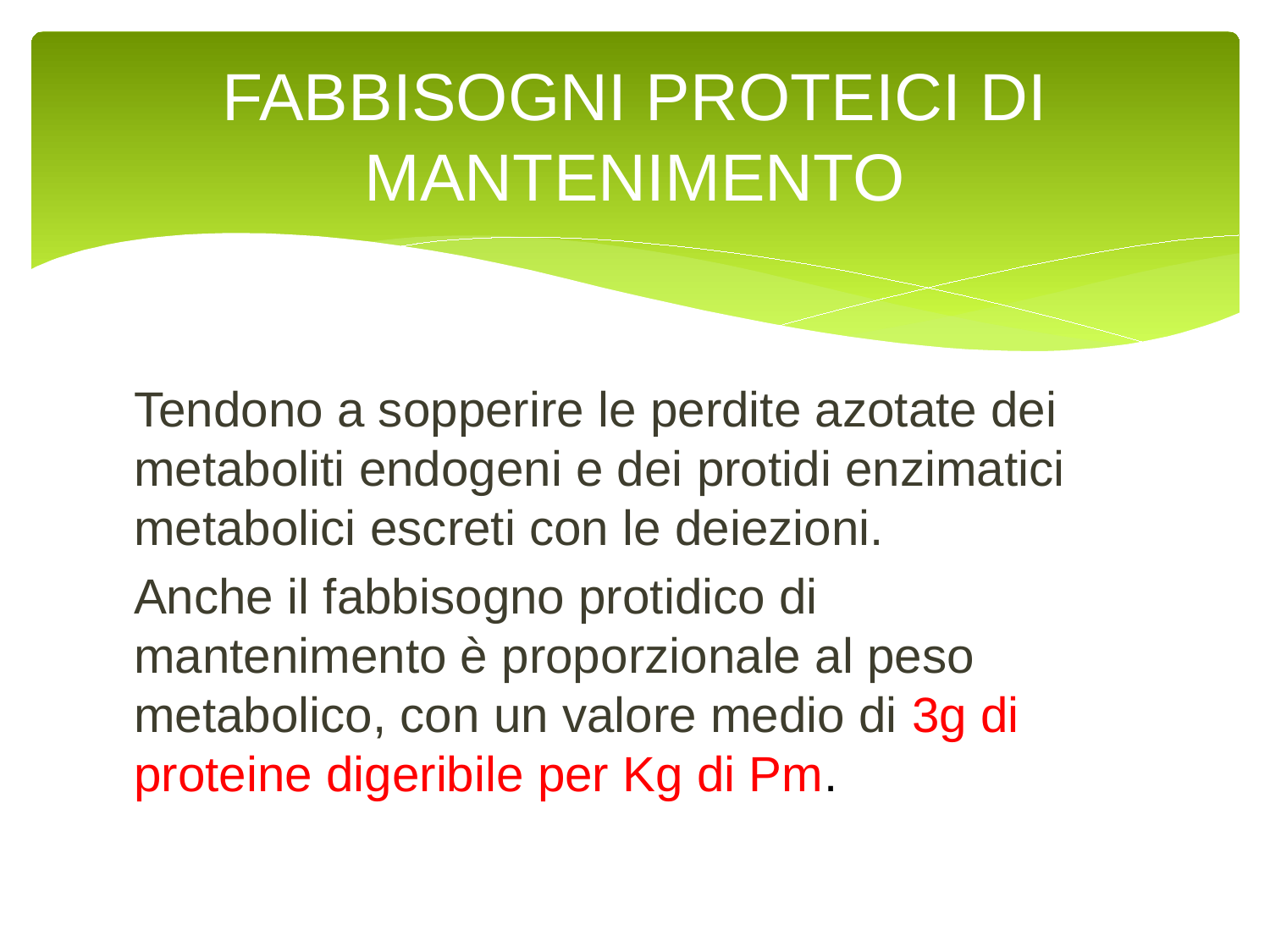

# FABBISOGNI PROTEICI DI MANTENIMENTO
Tendono a sopperire le perdite azotate dei metaboliti endogeni e dei protidi enzimatici metabolici escreti con le deiezioni.
Anche il fabbisogno protidico di mantenimento è proporzionale al peso metabolico, con un valore medio di 3g di proteine digeribile per Kg di Pm.